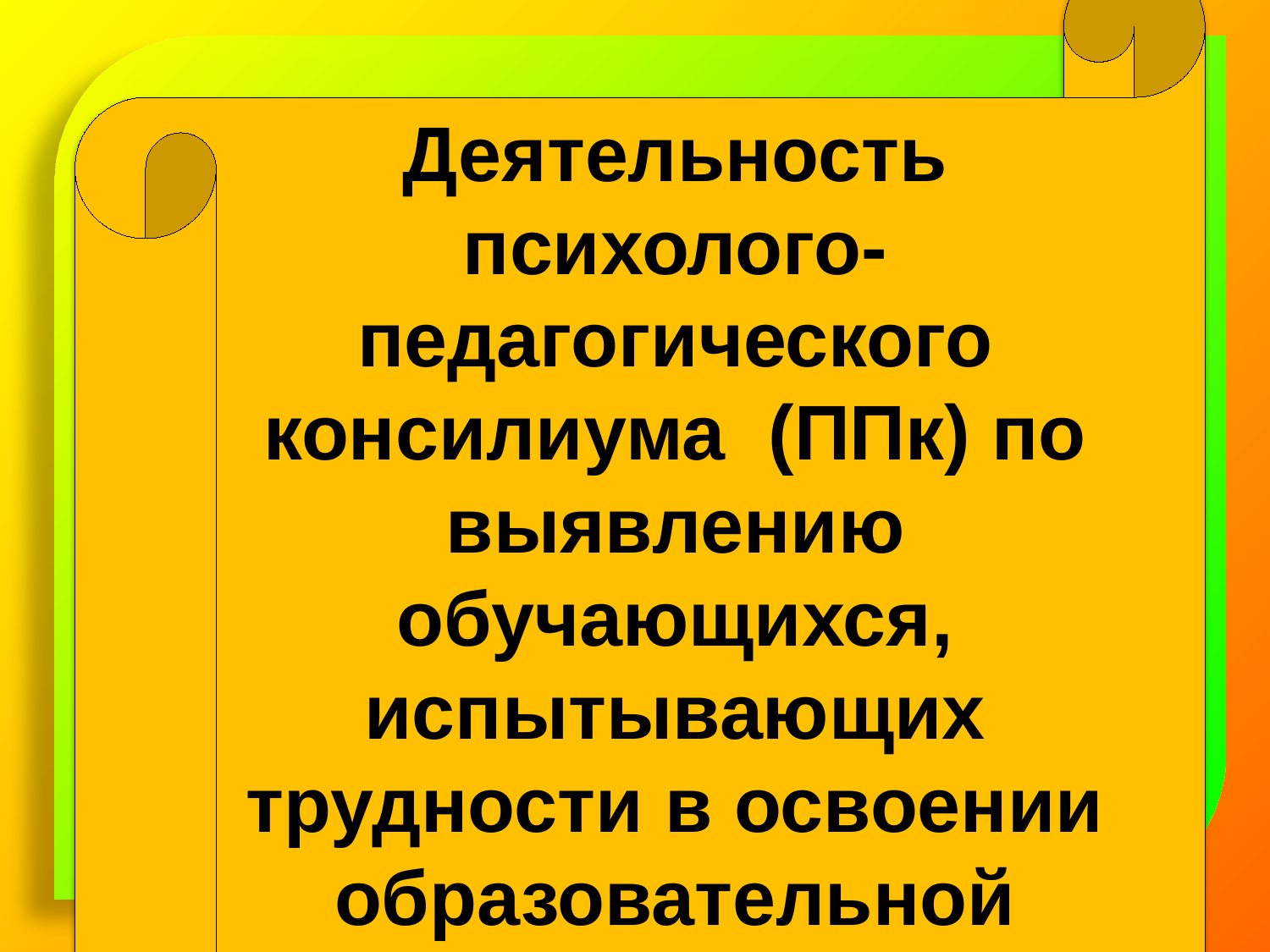

Деятельность психолого-педагогического консилиума  (ППк) по выявлению обучающихся, испытывающих трудности в освоении образовательной программы дошкольного образования  (ООП ДО)